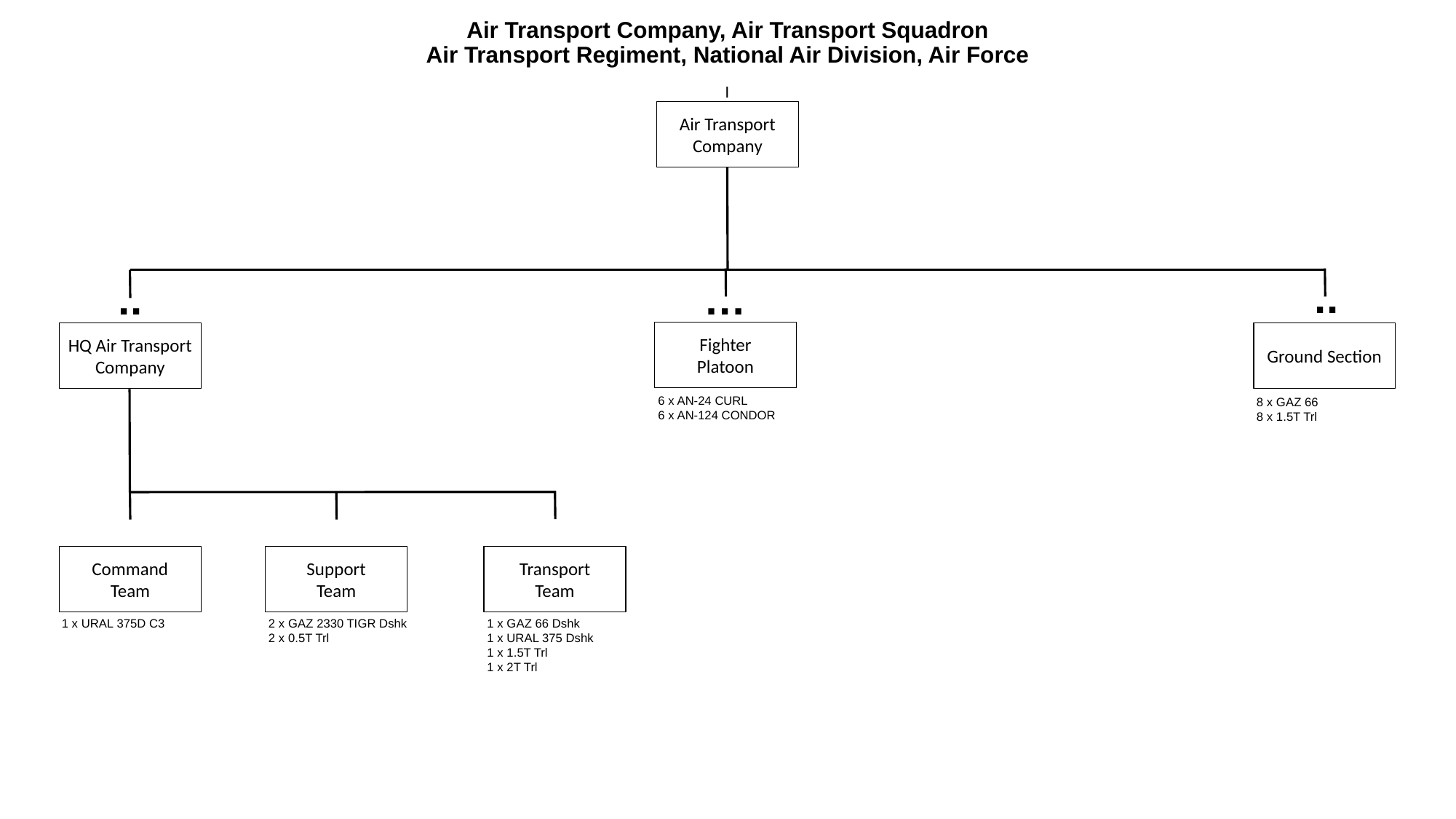

# Air Transport Company, Air Transport Squadron Air Transport Regiment, National Air Division, Air Force
I
Air Transport Company
..
..
…
Fighter
Platoon
HQ Air Transport Company
Ground Section
6 x AN-24 CURL
6 x AN-124 CONDOR
8 x GAZ 66
8 x 1.5T Trl
Command
Team
Support
Team
Transport
Team
1 x URAL 375D C3
2 x GAZ 2330 TIGR Dshk
2 x 0.5T Trl
1 x GAZ 66 Dshk
1 x URAL 375 Dshk
1 x 1.5T Trl
1 x 2T Trl